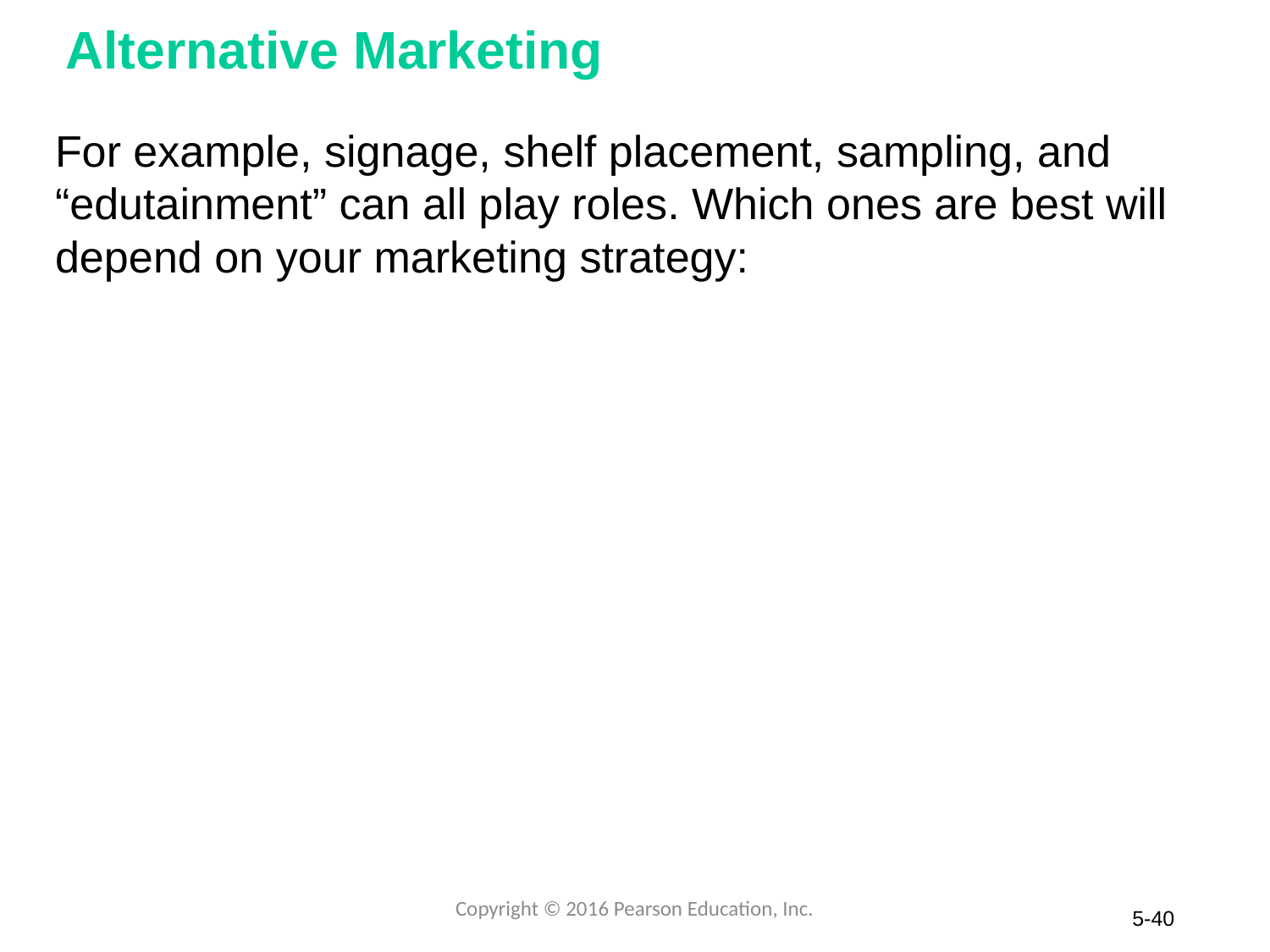

Alternative Marketing
#
For example, signage, shelf placement, sampling, and “edutainment” can all play roles. Which ones are best will depend on your marketing strategy:

Copyright © 2016 Pearson Education, Inc.